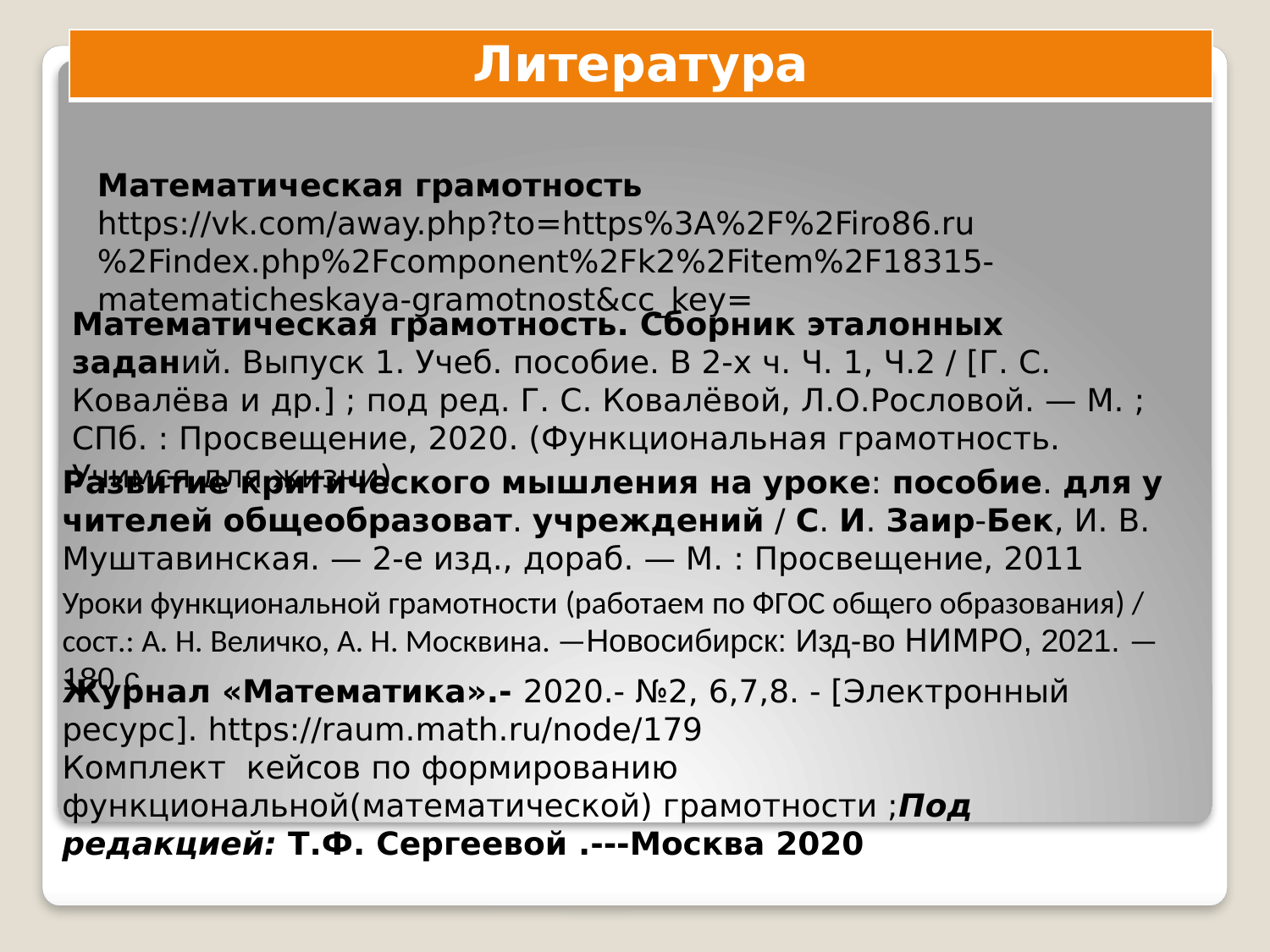

| Литература |
| --- |
Математическая грамотность
https://vk.com/away.php?to=https%3A%2F%2Firo86.ru%2Findex.php%2Fcomponent%2Fk2%2Fitem%2F18315-matematicheskaya-gramotnost&cc_key=

Математическая грамотность. Сборник эталонных заданий. Выпуск 1. Учеб. пособие. В 2-х ч. Ч. 1, Ч.2 / [Г. С. Ковалёва и др.] ; под ред. Г. С. Ковалёвой, Л.О.Рословой. — М. ; СПб. : Просвещение, 2020. (Функциональная грамотность. Учимся для жизни)
Развитие критического мышления на уроке: пособие. для учителей общеобразоват. учреждений / С. И. Заир-Бек, И. В. Муштавинская. — 2-е изд., дораб. — М. : Просвещение, 2011
Уроки функциональной грамотности (работаем по ФГОС общего образования) / сост.: А. Н. Величко, А. Н. Москвина. —Новосибирск: Изд-во НИМРО, 2021. — 180 с
Журнал «Математика».- 2020.- №2, 6,7,8. - [Электронный ресурс]. https://raum.math.ru/node/179
Комплект  кейсов по формированию функциональной(математической) грамотности ;Под редакцией: Т.Ф. Сергеевой .---Москва 2020
#